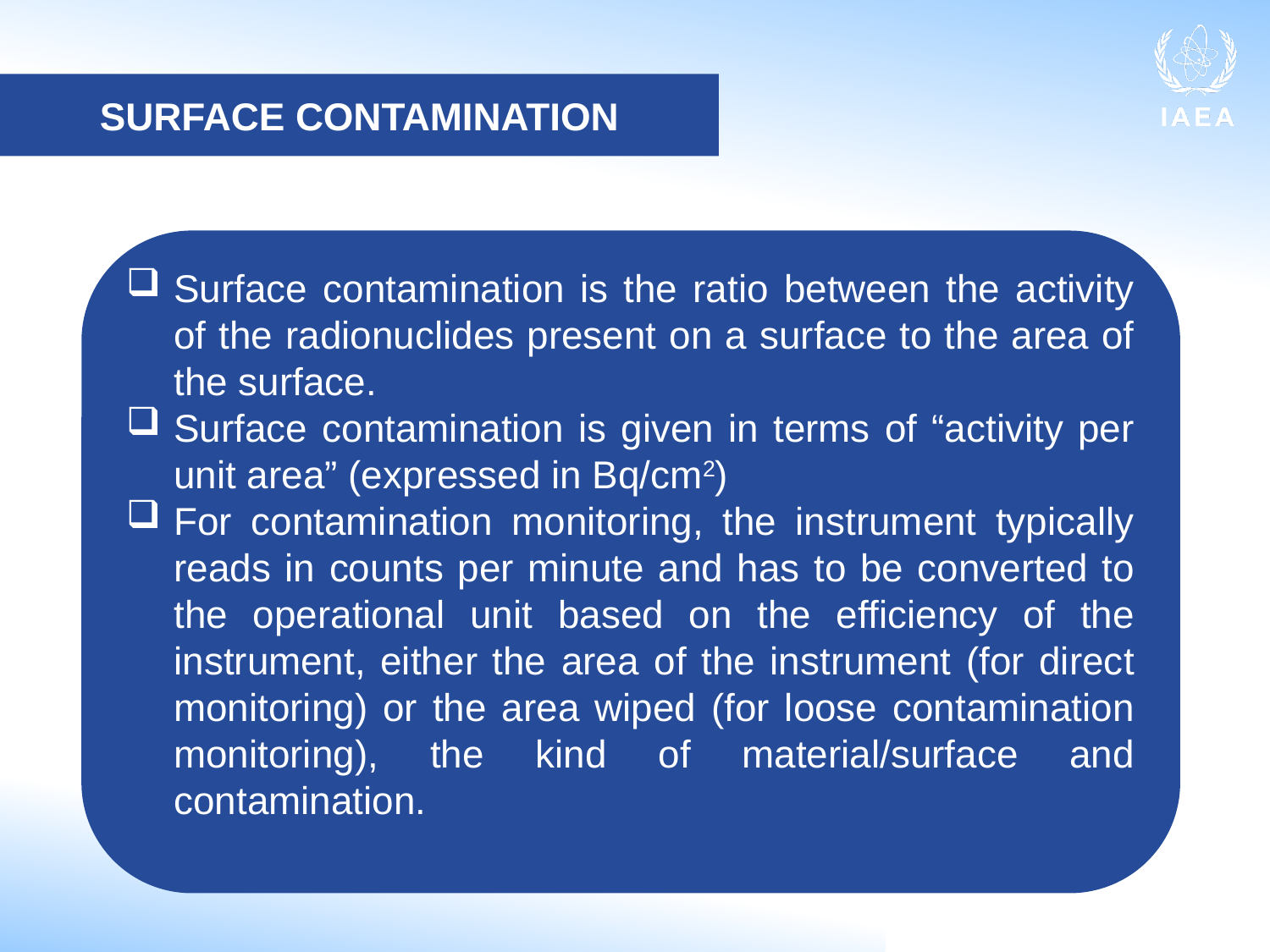

SURFACE CONTAMINATION
Surface contamination is the ratio between the activity of the radionuclides present on a surface to the area of the surface.
Surface contamination is given in terms of “activity per unit area” (expressed in Bq/cm2)
For contamination monitoring, the instrument typically reads in counts per minute and has to be converted to the operational unit based on the efficiency of the instrument, either the area of the instrument (for direct monitoring) or the area wiped (for loose contamination monitoring), the kind of material/surface and contamination.